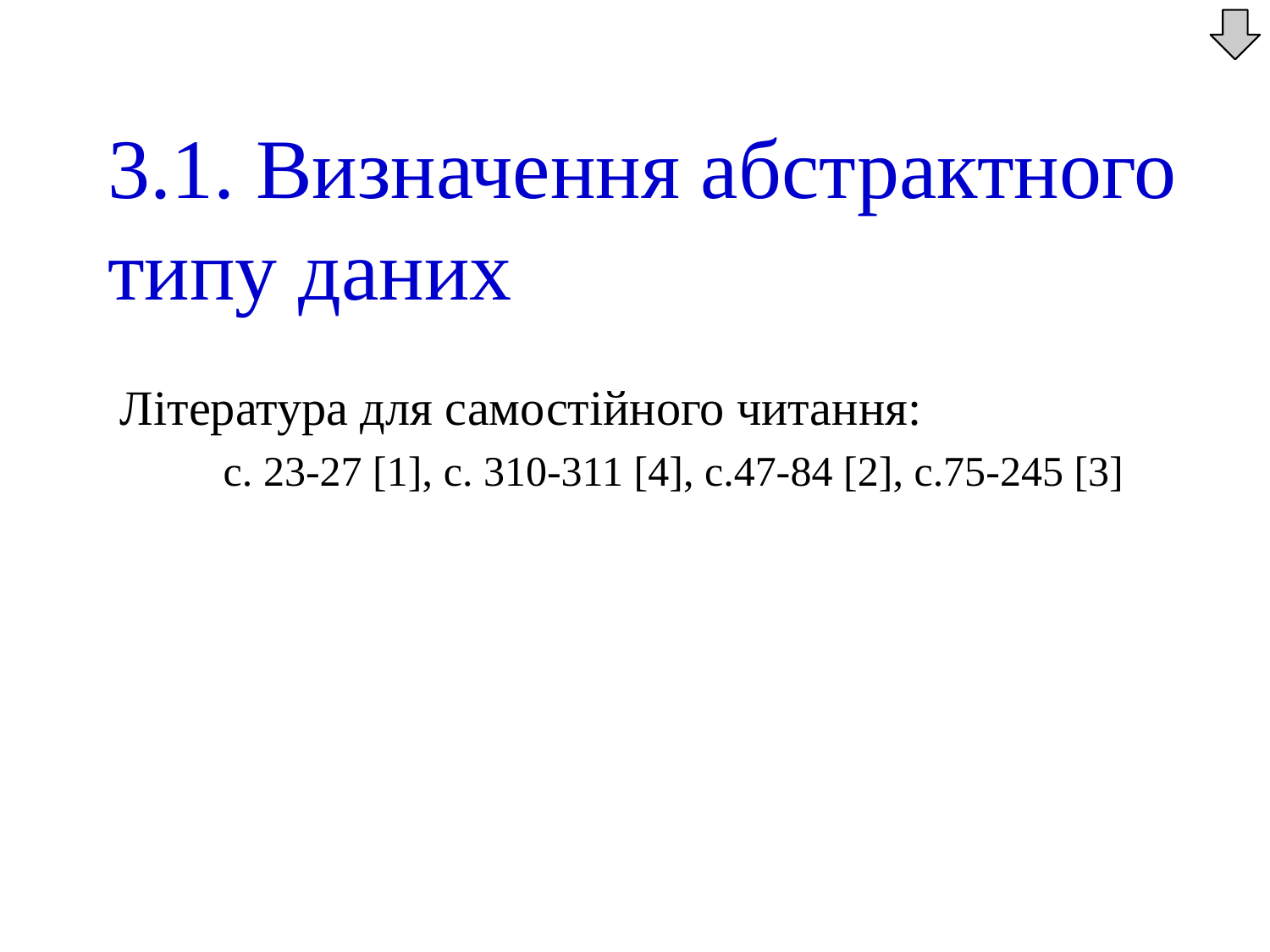

3.1. Визначення абстрактного типу даних
Література для самостійного читання:
	с. 23-27 [1], с. 310-311 [4], с.47-84 [2], с.75-245 [3]